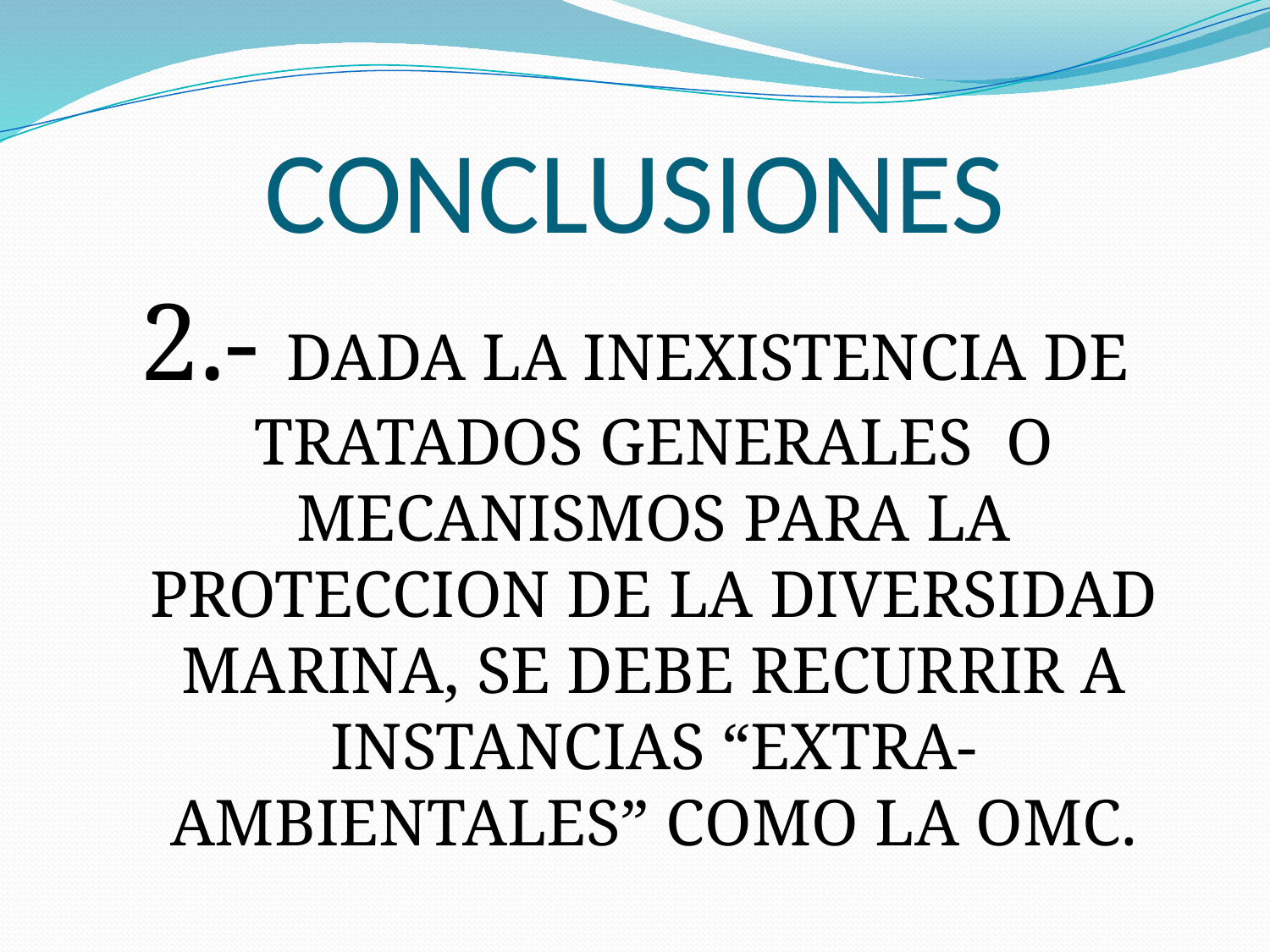

# CONCLUSIONES
2.- DADA LA INEXISTENCIA DE TRATADOS GENERALES  O MECANISMOS PARA LA PROTECCION DE LA DIVERSIDAD MARINA, SE DEBE RECURRIR A INSTANCIAS “EXTRA-AMBIENTALES” COMO LA OMC.